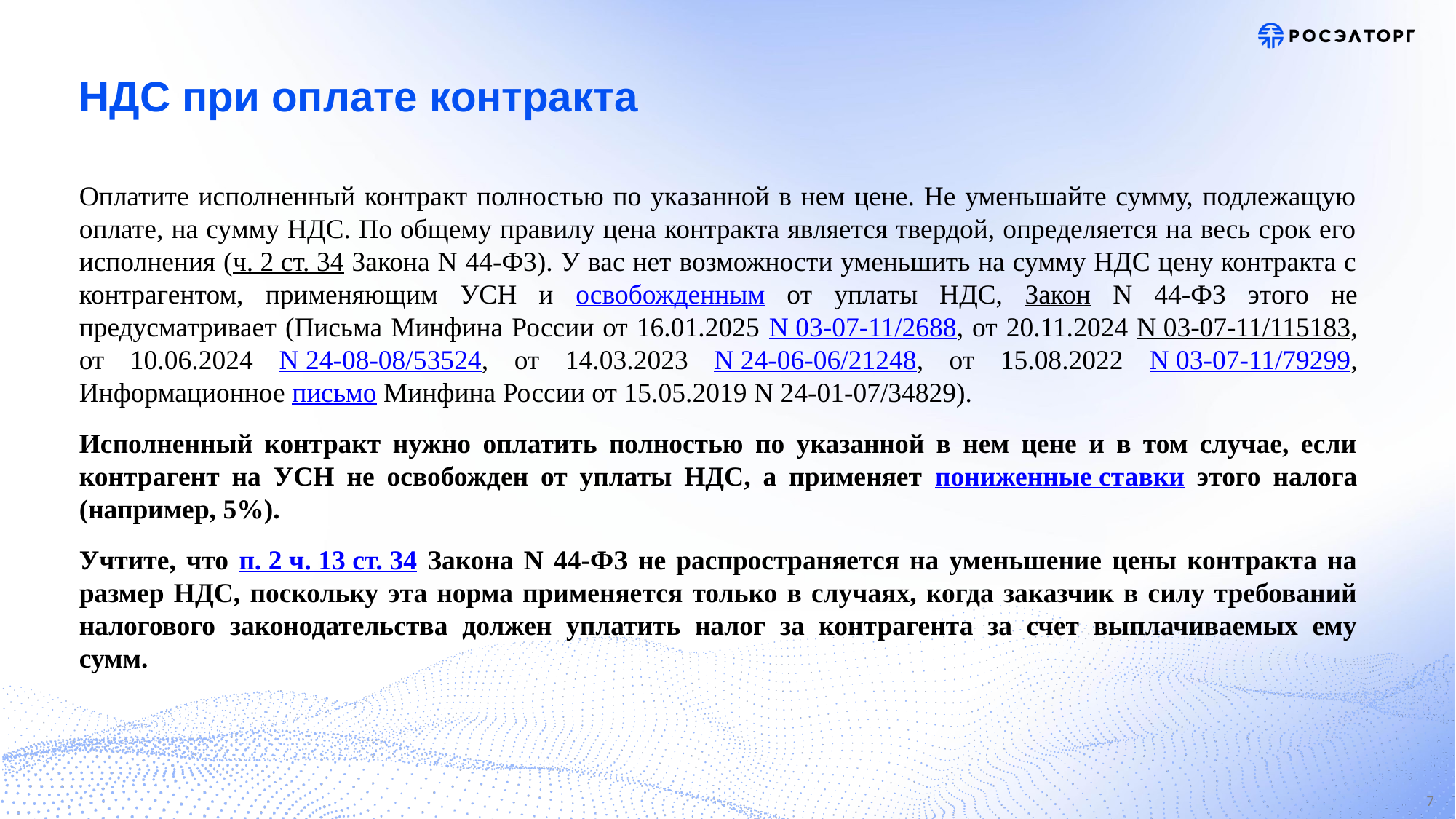

# НДС при оплате контракта
Оплатите исполненный контракт полностью по указанной в нем цене. Не уменьшайте сумму, подлежащую оплате, на сумму НДС. По общему правилу цена контракта является твердой, определяется на весь срок его исполнения (ч. 2 ст. 34 Закона N 44-ФЗ). У вас нет возможности уменьшить на сумму НДС цену контракта с контрагентом, применяющим УСН и освобожденным от уплаты НДС, Закон N 44-ФЗ этого не предусматривает (Письма Минфина России от 16.01.2025 N 03-07-11/2688, от 20.11.2024 N 03-07-11/115183, от 10.06.2024 N 24-08-08/53524, от 14.03.2023 N 24-06-06/21248, от 15.08.2022 N 03-07-11/79299, Информационное письмо Минфина России от 15.05.2019 N 24-01-07/34829).
Исполненный контракт нужно оплатить полностью по указанной в нем цене и в том случае, если контрагент на УСН не освобожден от уплаты НДС, а применяет пониженные ставки этого налога (например, 5%).
Учтите, что п. 2 ч. 13 ст. 34 Закона N 44-ФЗ не распространяется на уменьшение цены контракта на размер НДС, поскольку эта норма применяется только в случаях, когда заказчик в силу требований налогового законодательства должен уплатить налог за контрагента за счет выплачиваемых ему сумм.